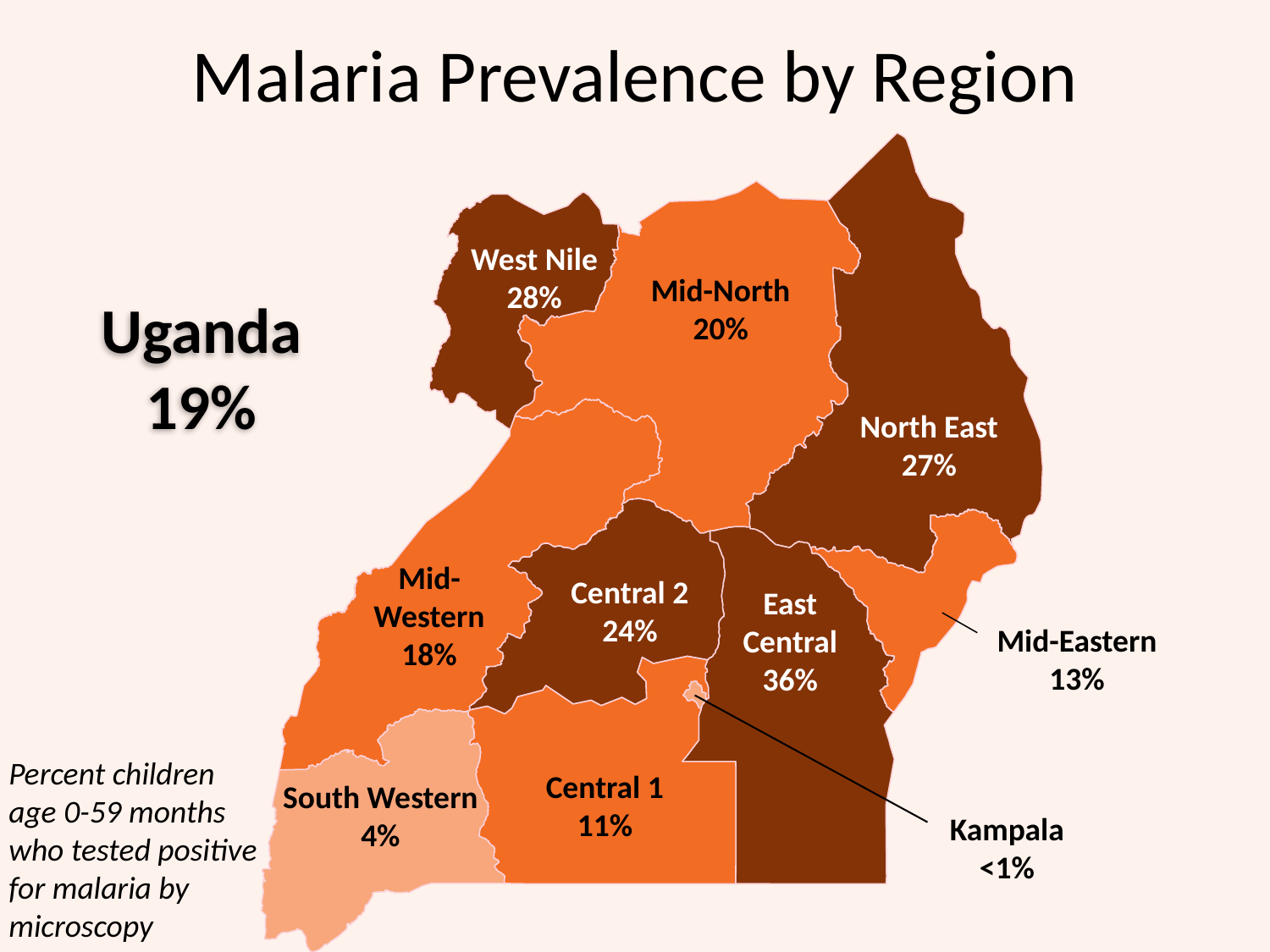

# Malaria Prevalence by Region

West Nile
28%

Uganda
19%
Mid-North
20%

North East
27%

Mid-Western
18%

Central 2
24%

East Central
36%

Mid-Eastern
13%

Percent children age 0-59 months who tested positive for malaria by microscopy
Central 1
11%

South Western
4%

Kampala
<1%